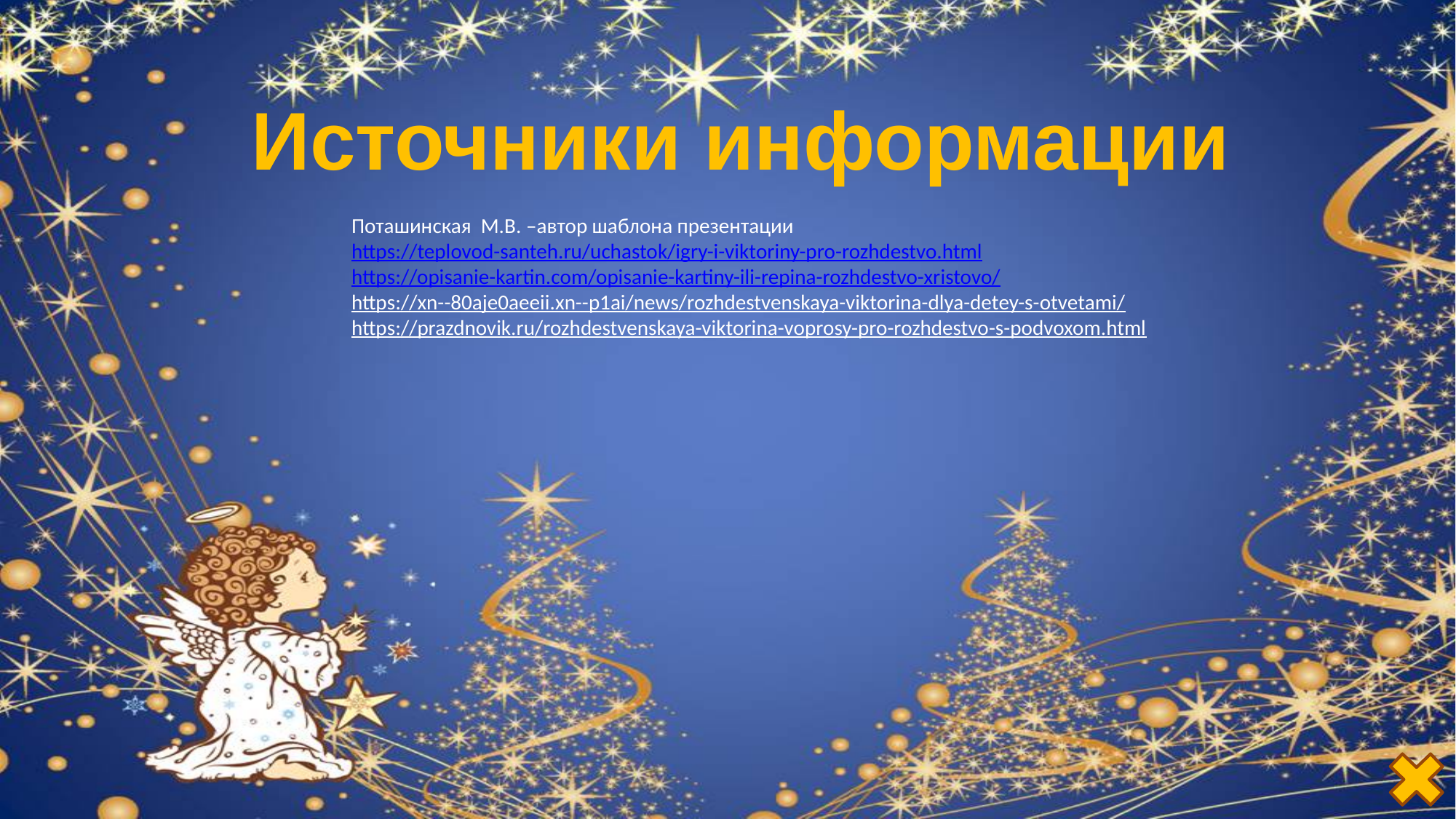

Источники информации
Поташинская  М.В. –автор шаблона презентации
https://teplovod-santeh.ru/uchastok/igry-i-viktoriny-pro-rozhdestvo.html
https://opisanie-kartin.com/opisanie-kartiny-ili-repina-rozhdestvo-xristovo/
https://xn--80aje0aeeii.xn--p1ai/news/rozhdestvenskaya-viktorina-dlya-detey-s-otvetami/
https://prazdnovik.ru/rozhdestvenskaya-viktorina-voprosy-pro-rozhdestvo-s-podvoxom.html